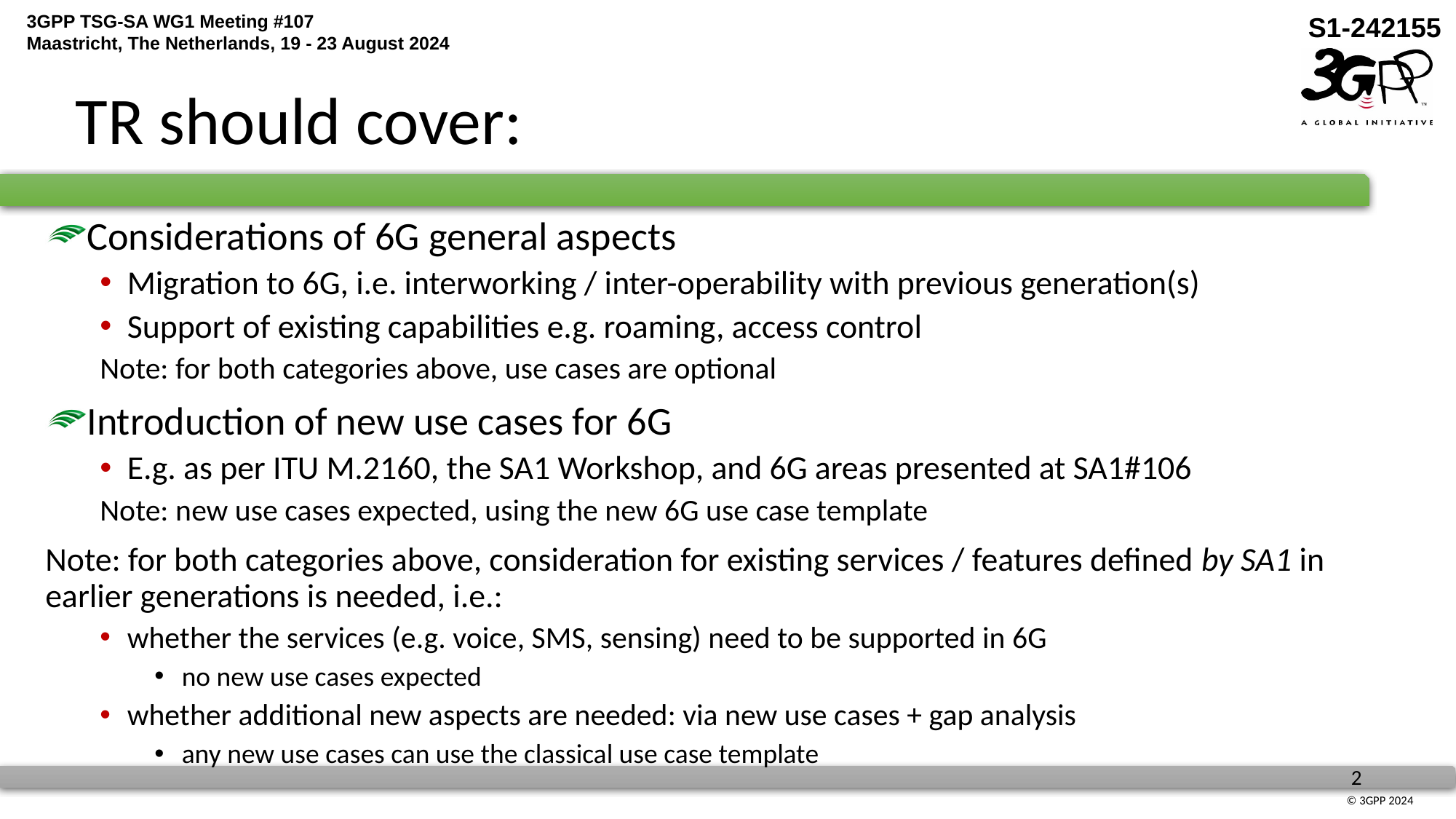

# TR should cover:
Considerations of 6G general aspects
Migration to 6G, i.e. interworking / inter-operability with previous generation(s)
Support of existing capabilities e.g. roaming, access control
Note: for both categories above, use cases are optional
Introduction of new use cases for 6G
E.g. as per ITU M.2160, the SA1 Workshop, and 6G areas presented at SA1#106
Note: new use cases expected, using the new 6G use case template
Note: for both categories above, consideration for existing services / features defined by SA1 in earlier generations is needed, i.e.:
whether the services (e.g. voice, SMS, sensing) need to be supported in 6G
no new use cases expected
whether additional new aspects are needed: via new use cases + gap analysis
any new use cases can use the classical use case template